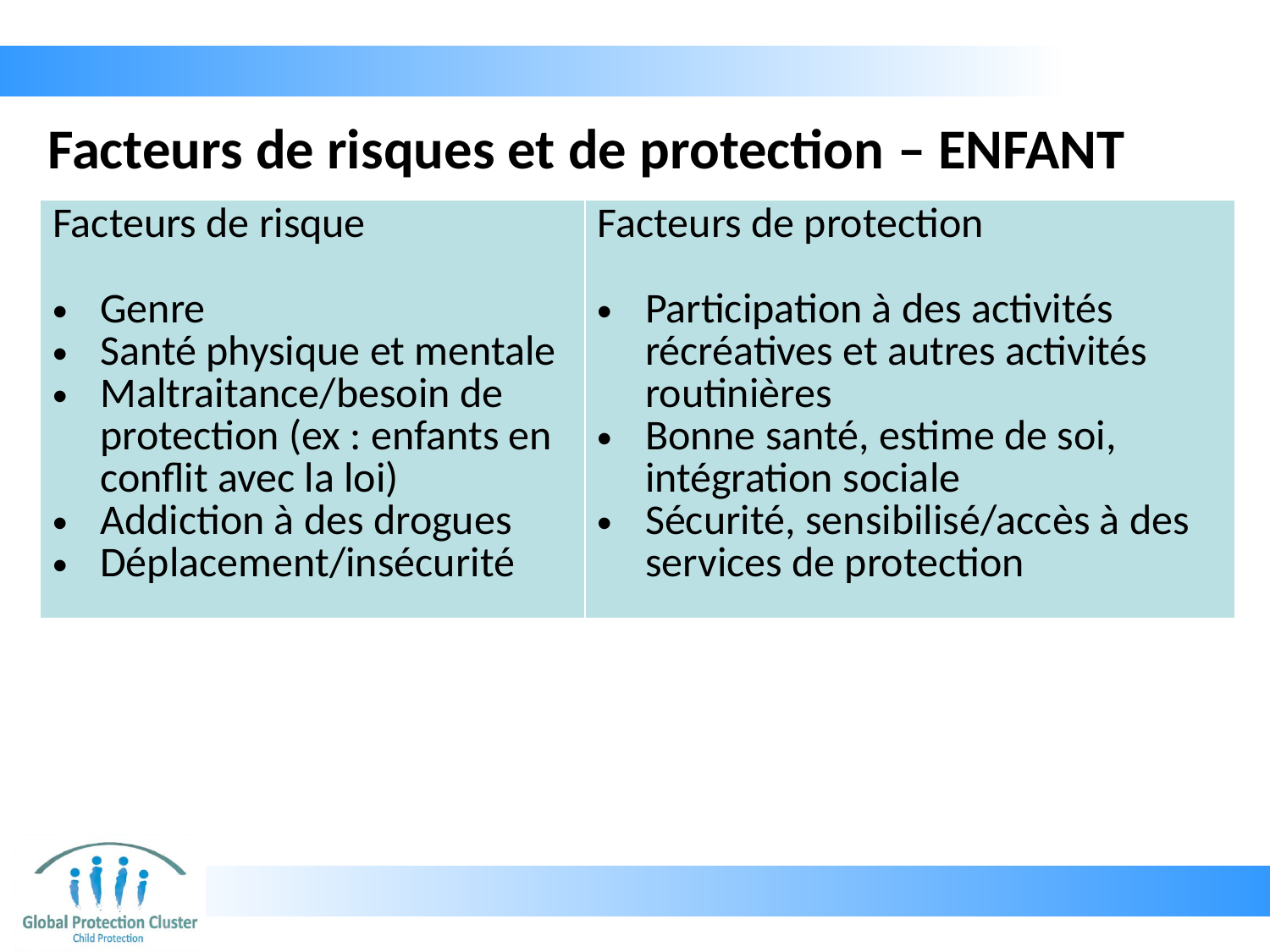

# Facteurs de risques et de protection – ENFANT
| Facteurs de risque Genre Santé physique et mentale Maltraitance/besoin de protection (ex : enfants en conflit avec la loi) Addiction à des drogues Déplacement/insécurité | Facteurs de protection Participation à des activités récréatives et autres activités routinières Bonne santé, estime de soi, intégration sociale Sécurité, sensibilisé/accès à des services de protection |
| --- | --- |